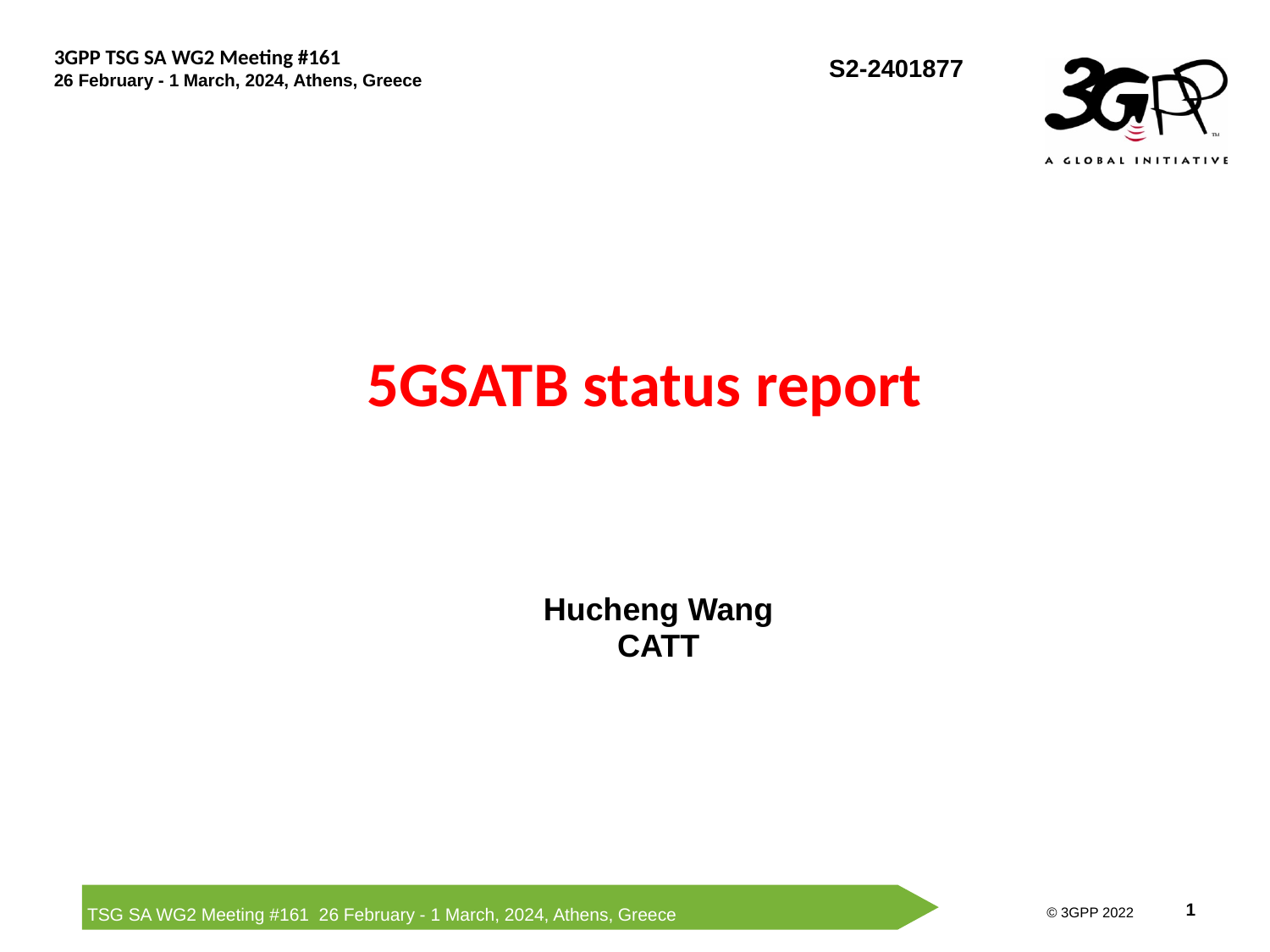

# 5GSATB status report
Hucheng Wang
CATT